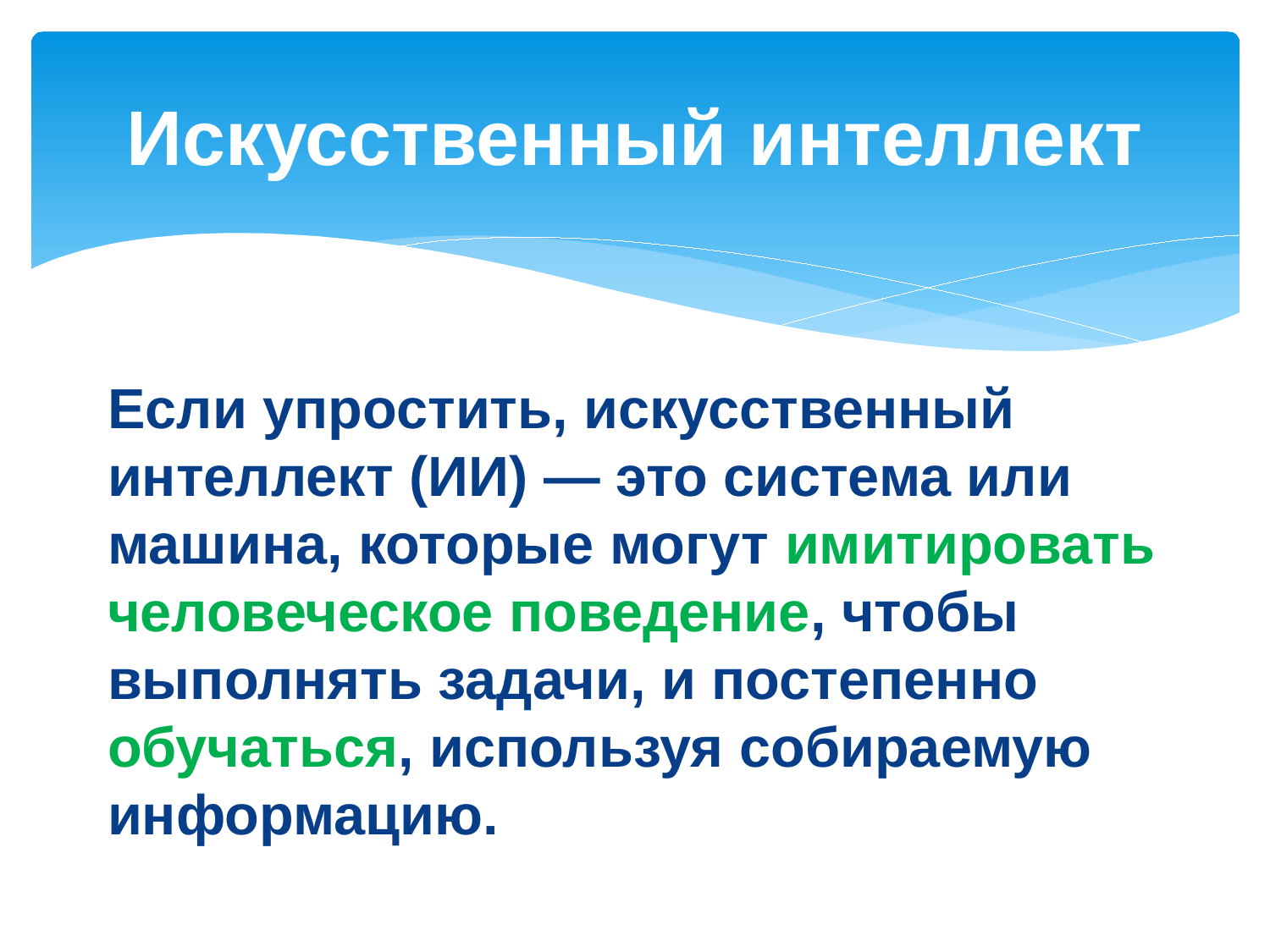

# Искусственный интеллект
Если упростить, искусственный интеллект (ИИ) — это система или машина, которые могут имитировать человеческое поведение, чтобы выполнять задачи, и постепенно обучаться, используя собираемую информацию.